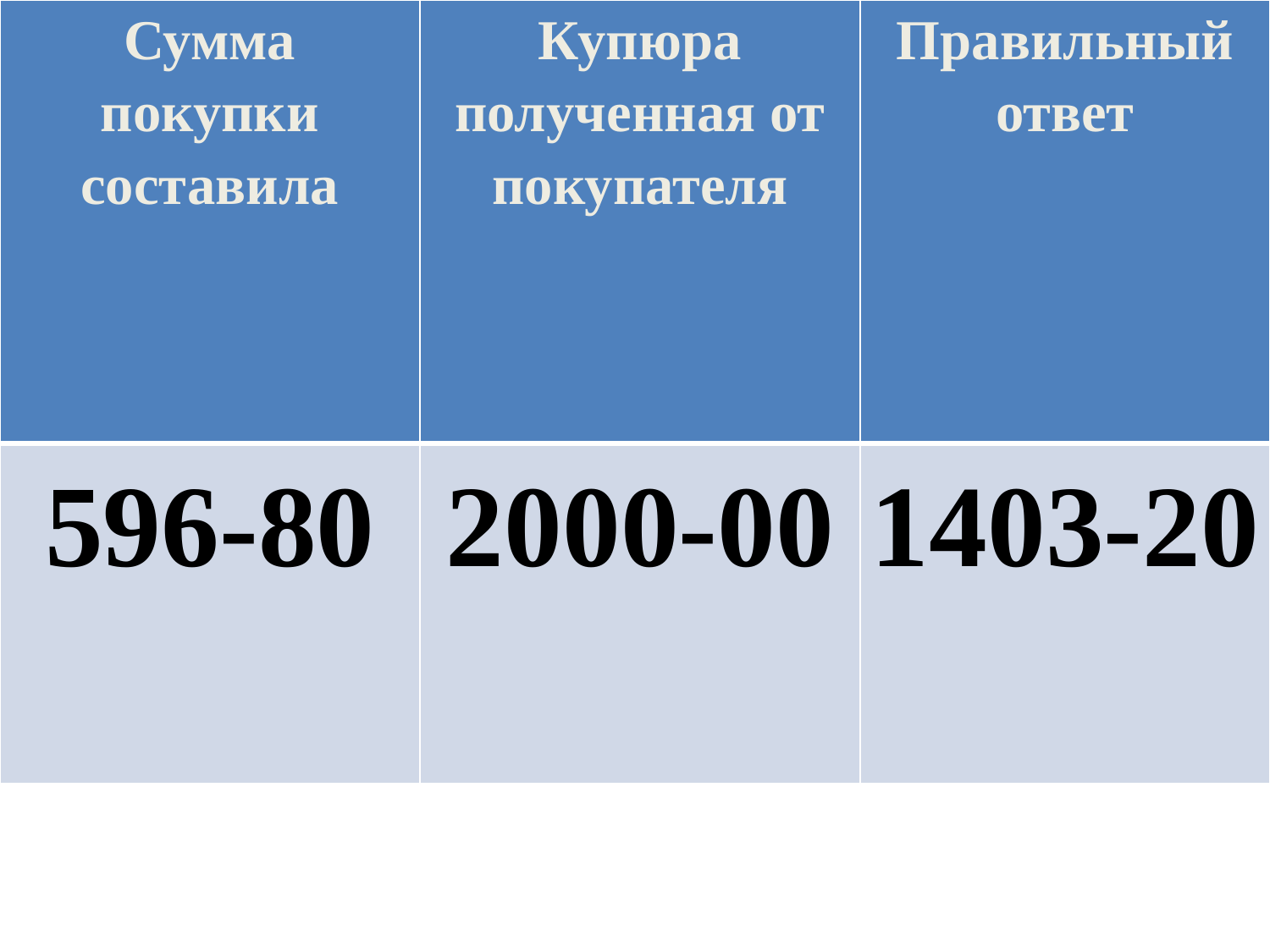

| Сумма покупки составила | Купюра полученная от покупателя | Правильный ответ |
| --- | --- | --- |
| 596-80 | 2000-00 | 1403-20 |
#